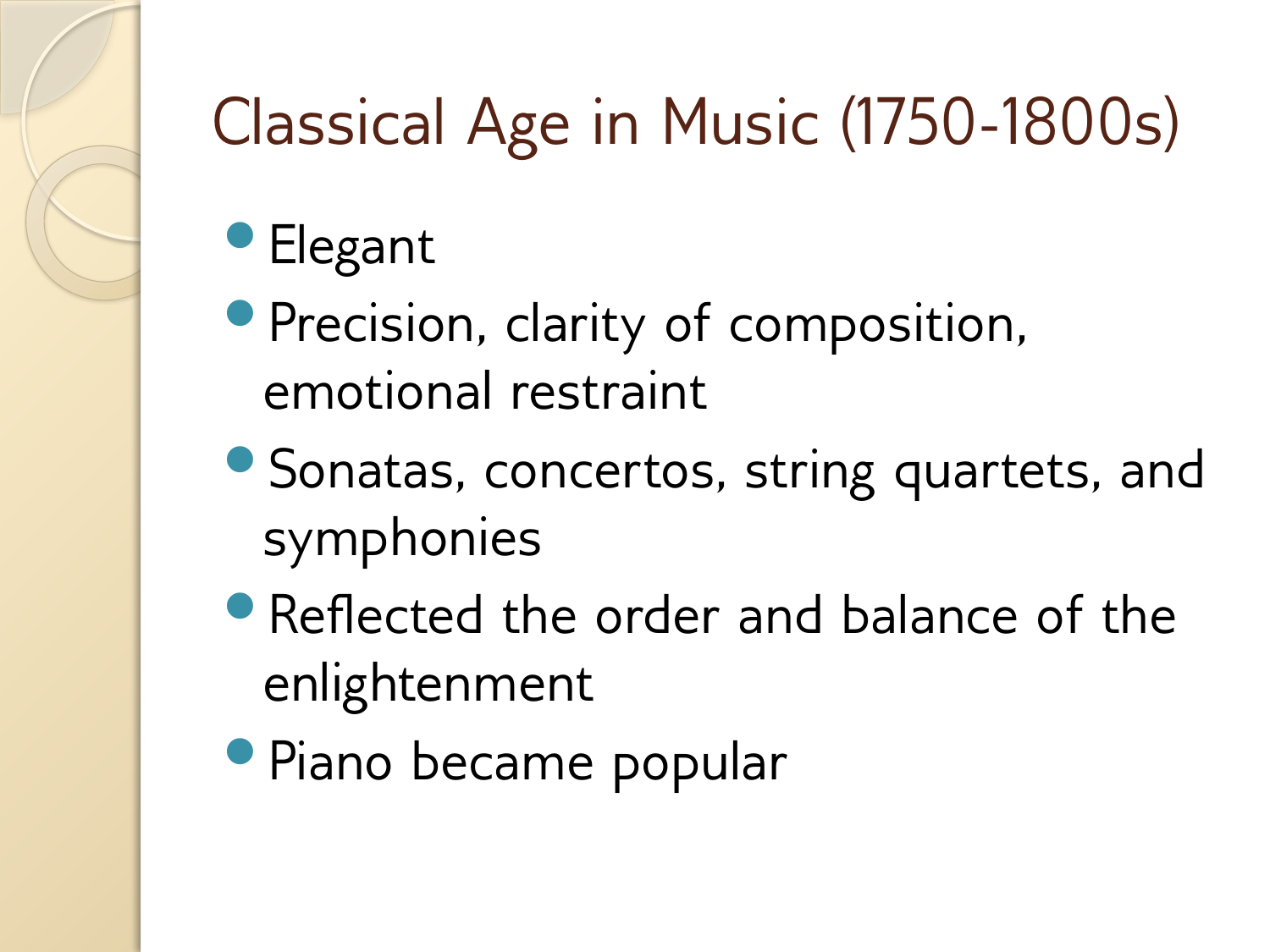

# Classical Age in Music (1750-1800s)
Elegant
Precision, clarity of composition, emotional restraint
Sonatas, concertos, string quartets, and symphonies
Reflected the order and balance of the enlightenment
Piano became popular